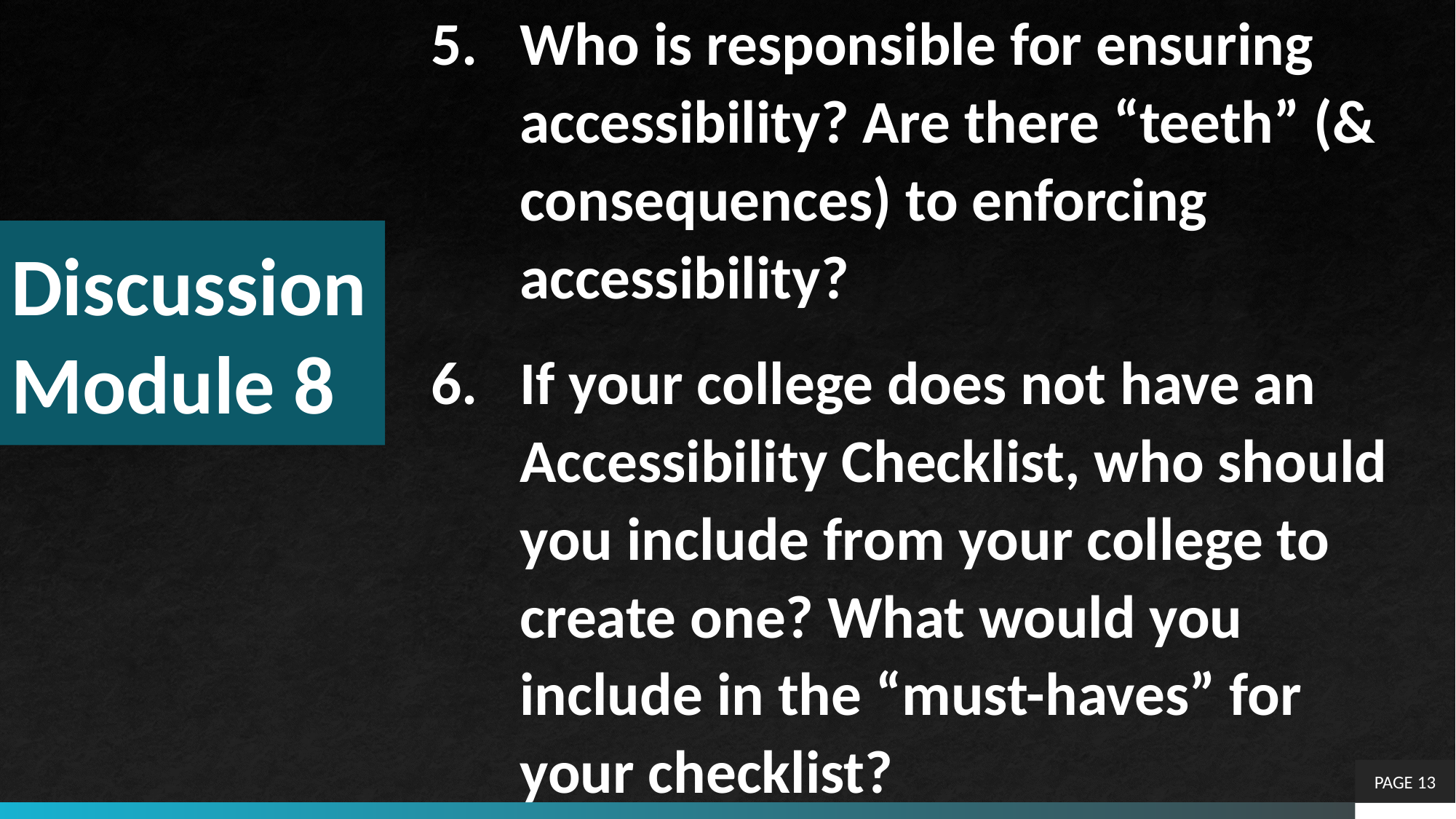

Who is responsible for ensuring accessibility? Are there “teeth” (& consequences) to enforcing accessibility?
If your college does not have an Accessibility Checklist, who should you include from your college to create one? What would you include in the “must-haves” for your checklist?
# Discussion Module 8
PAGE 13